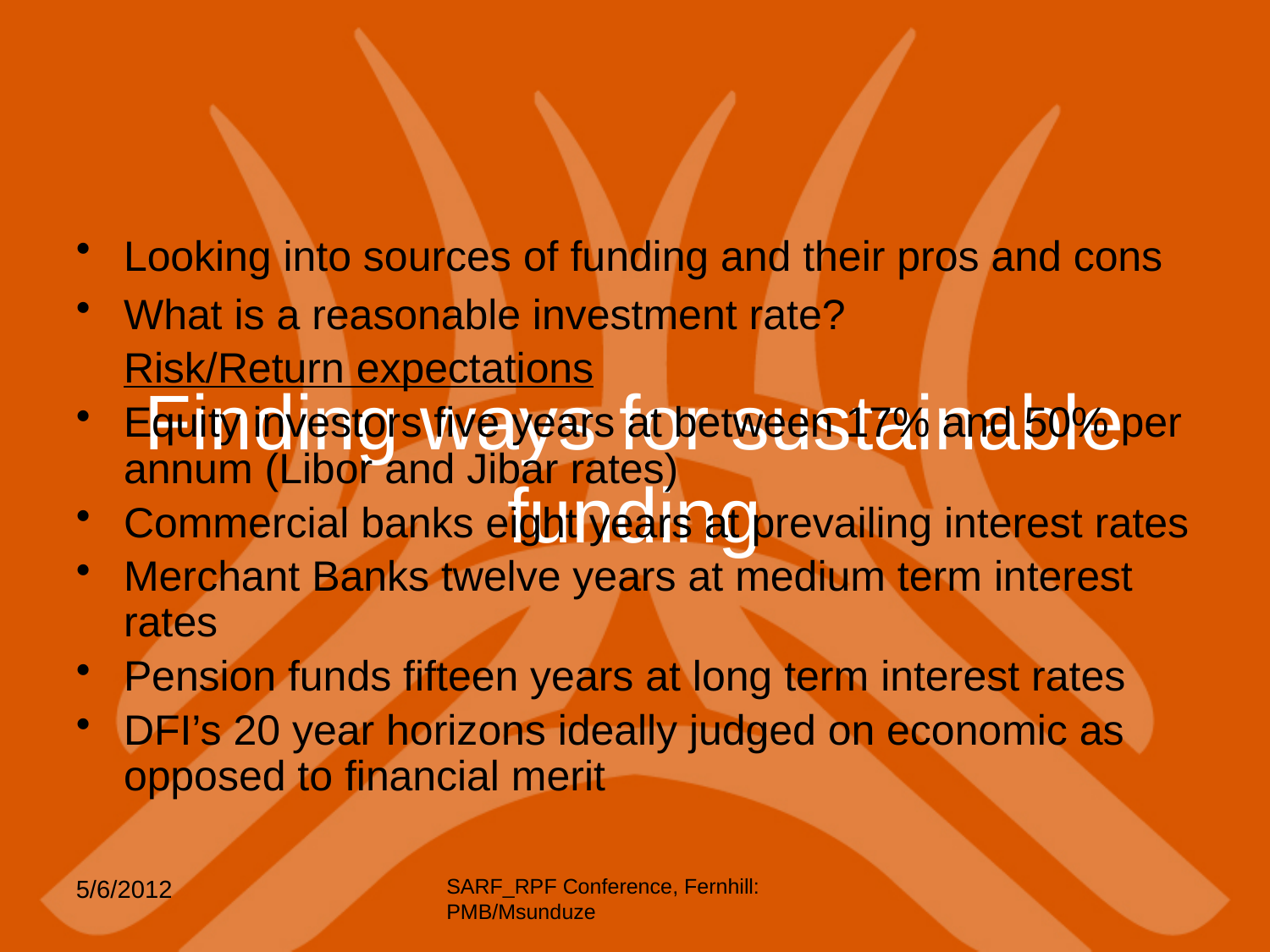

Looking into sources of funding and their pros and cons
What is a reasonable investment rate?
	Risk/Return expectations
Equity investors five years at between 17% and 50% per annum (Libor and Jibar rates)
Commercial banks eight years at prevailing interest rates
Merchant Banks twelve years at medium term interest rates
Pension funds fifteen years at long term interest rates
DFI’s 20 year horizons ideally judged on economic as opposed to financial merit

# Finding ways for sustainable funding
5/6/2012
SARF_RPF Conference, Fernhill: PMB/Msunduze